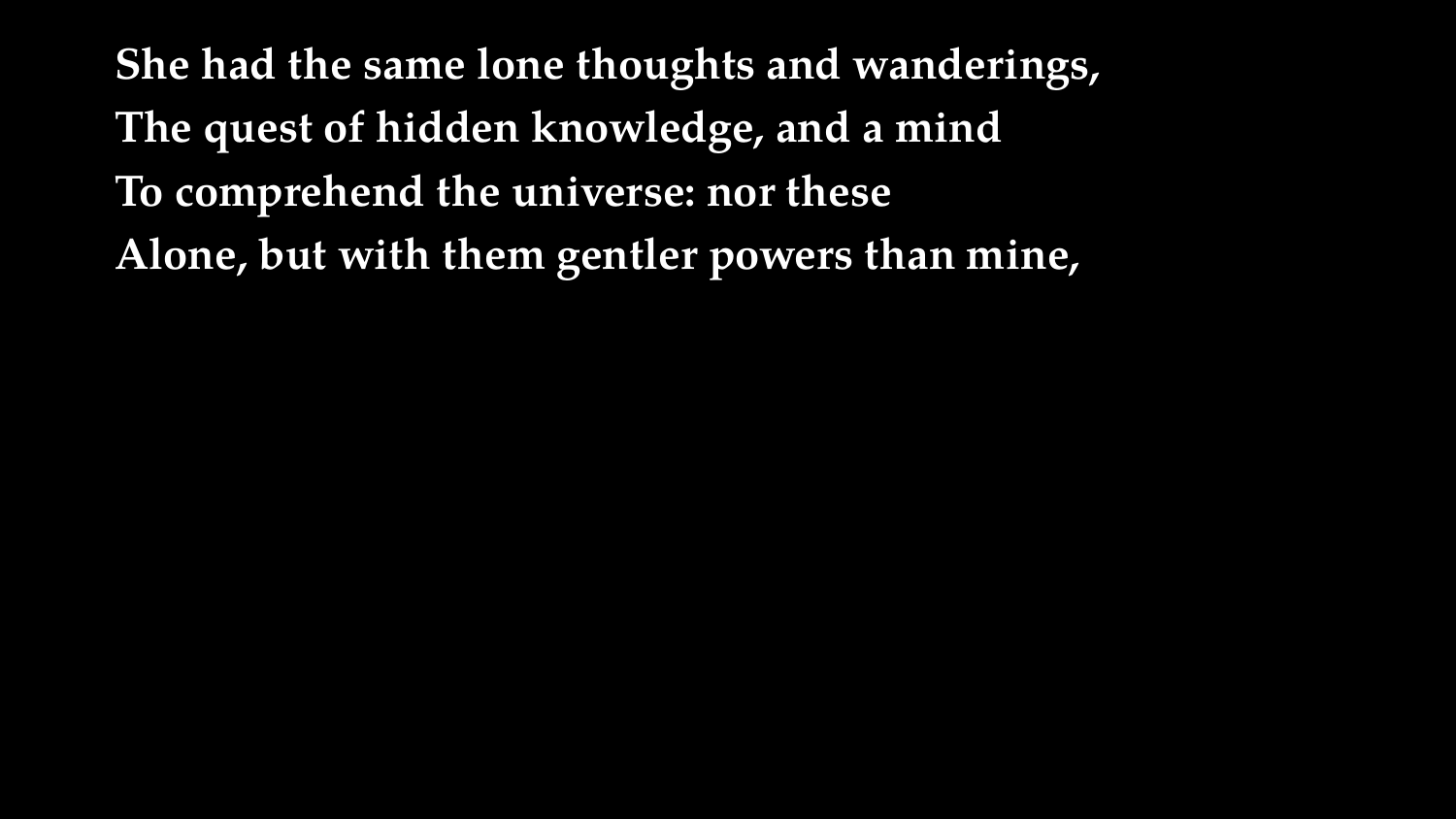

# She had the same lone thoughts and wanderings, The quest of hidden knowledge, and a mind To comprehend the universe: nor these Alone, but with them gentler powers than mine,